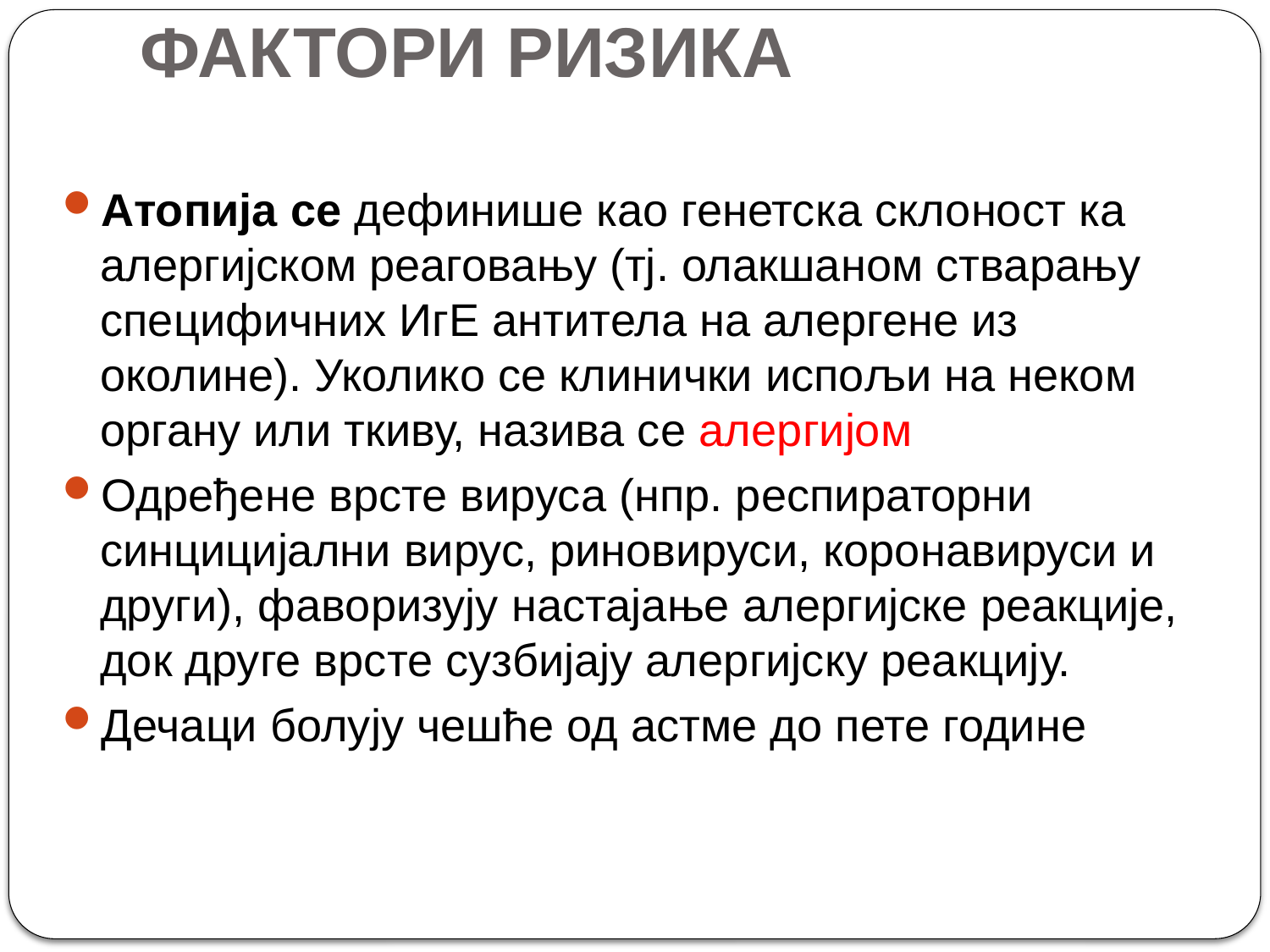

# ФАКТОРИ РИЗИКА

Атопија се дефинише као генетска склоност ка алергијском реаговању (тј. олакшаном стварању специфичних ИгЕ антитела на алергене из околине). Уколико се клинички испољи на неком органу или ткиву, назива се алергијом
Одређене врсте вируса (нпр. респираторни синцицијални вирус, риновируси, коронавируси и други), фаворизују настајање алергијске реакције, док друге врсте сузбијају алергијску реакцију.
Дечаци болују чешће од астме до пете године